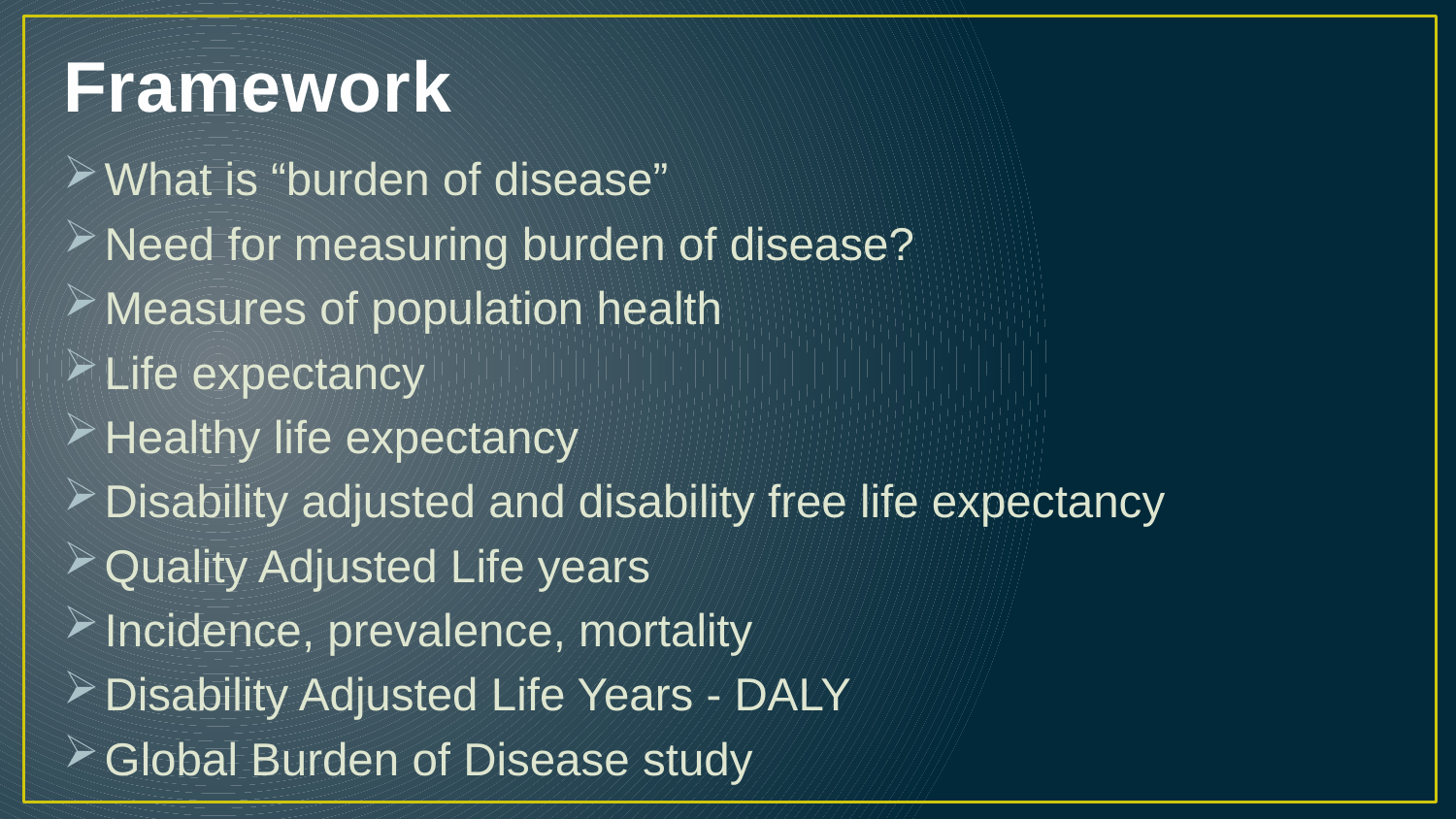

# Framework
What is “burden of disease”
Need for measuring burden of disease?
Measures of population health
Life expectancy
Healthy life expectancy
Disability adjusted and disability free life expectancy
Quality Adjusted Life years
Incidence, prevalence, mortality
Disability Adjusted Life Years - DALY
Global Burden of Disease study